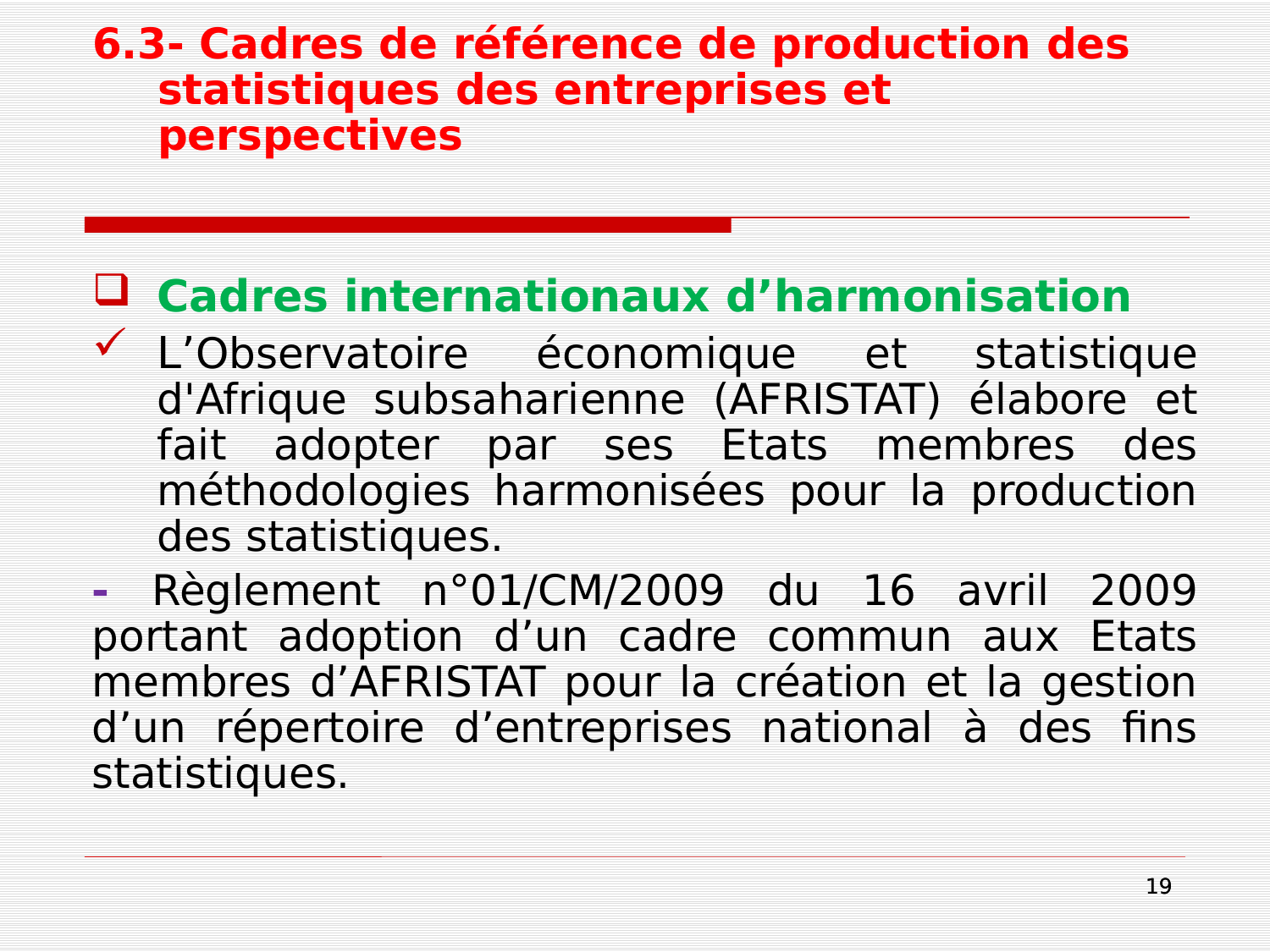

# 6.3- Cadres de référence de production des statistiques des entreprises et perspectives
Cadres internationaux d’harmonisation
L’Observatoire économique et statistique d'Afrique subsaharienne (AFRISTAT) élabore et fait adopter par ses Etats membres des méthodologies harmonisées pour la production des statistiques.
- Règlement n°01/CM/2009 du 16 avril 2009 portant adoption d’un cadre commun aux Etats membres d’AFRISTAT pour la création et la gestion d’un répertoire d’entreprises national à des fins statistiques.

19
19